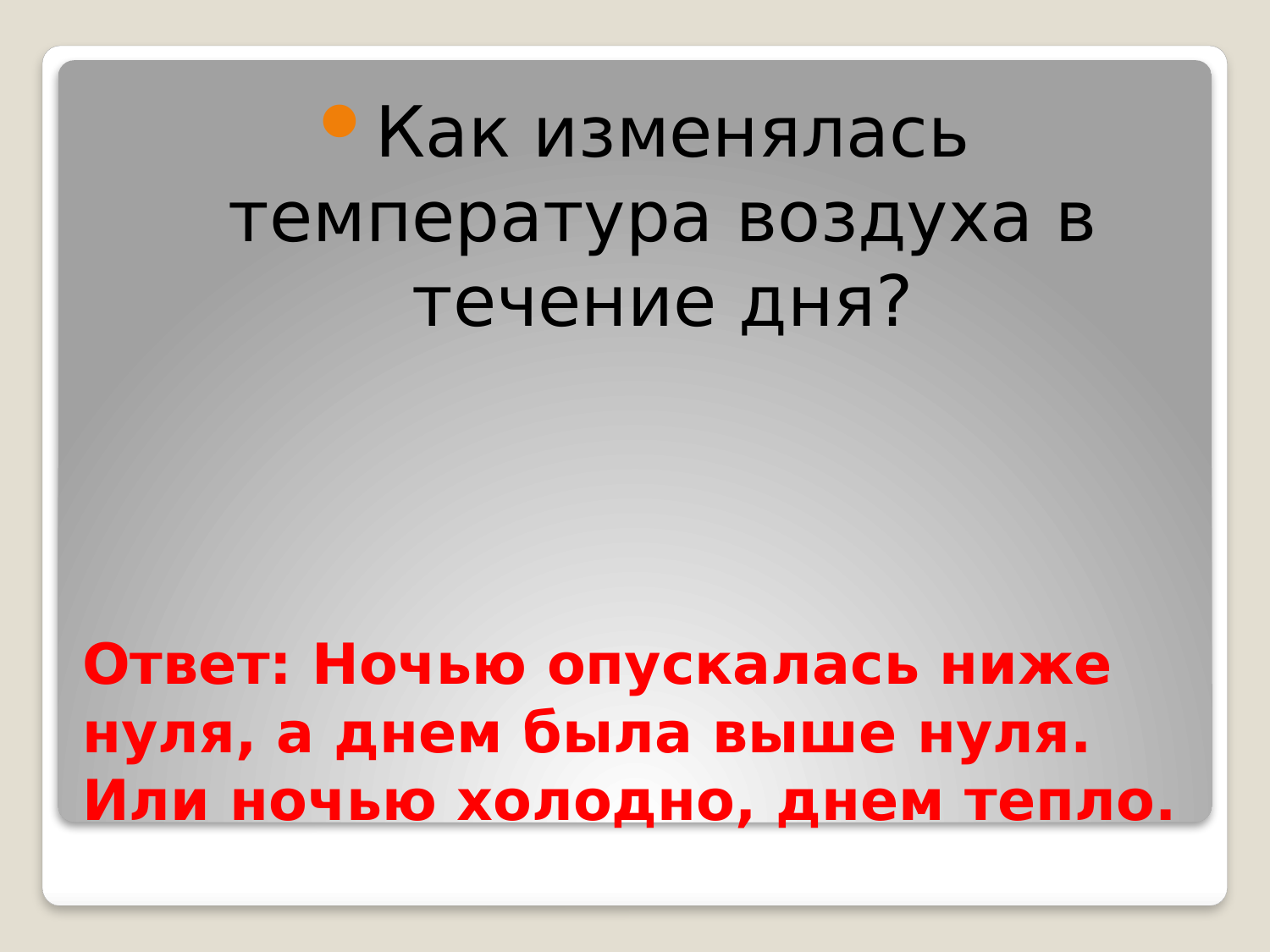

Как изменялась температура воздуха в течение дня?

# Ответ: Ночью опускалась ниже нуля, а днем была выше нуля. Или ночью холодно, днем тепло.